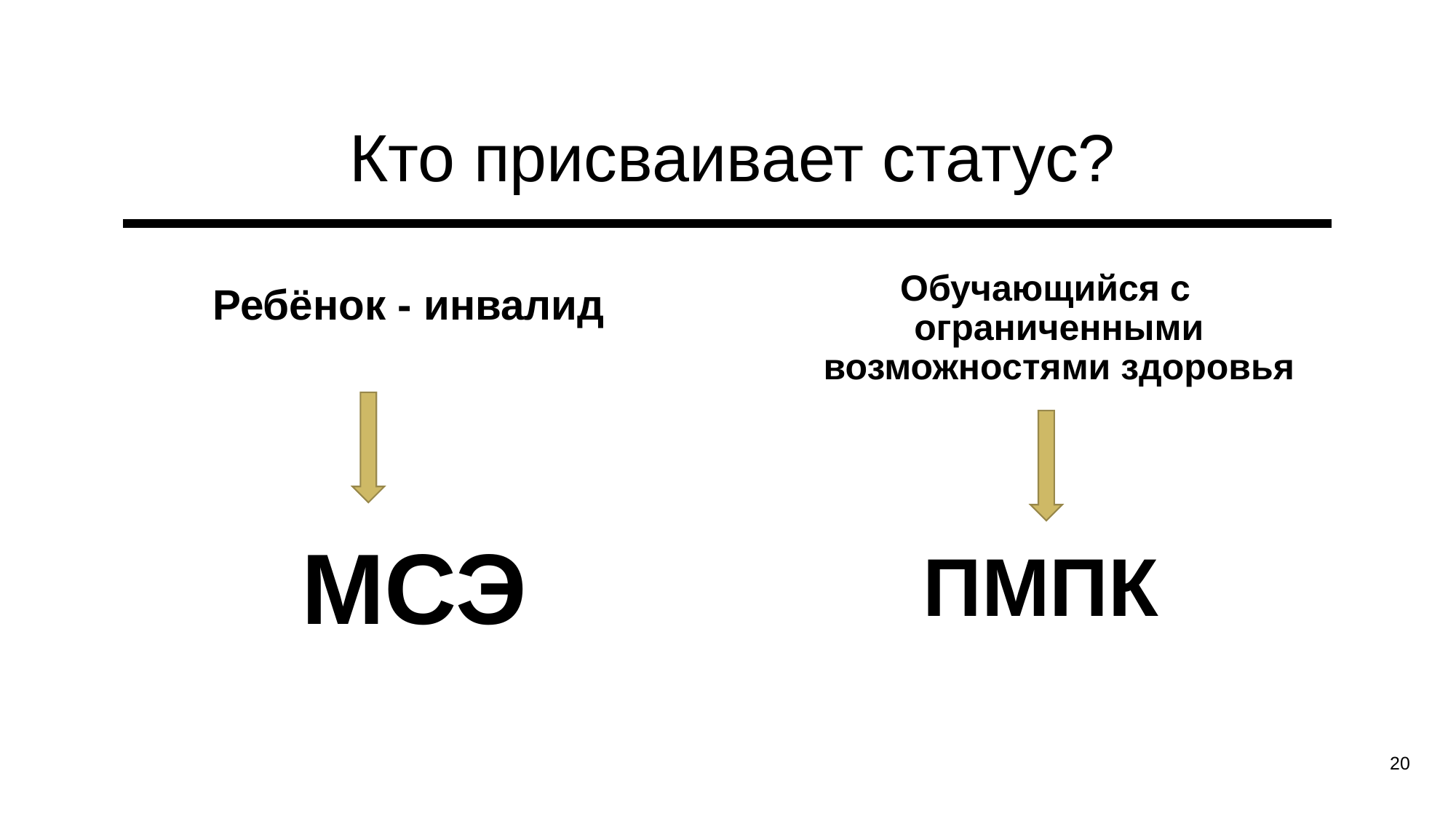

# Кто присваивает статус?
Обучающийся с ограниченными возможностями здоровья
Ребёнок - инвалид

МСЭ
ПМПК
20